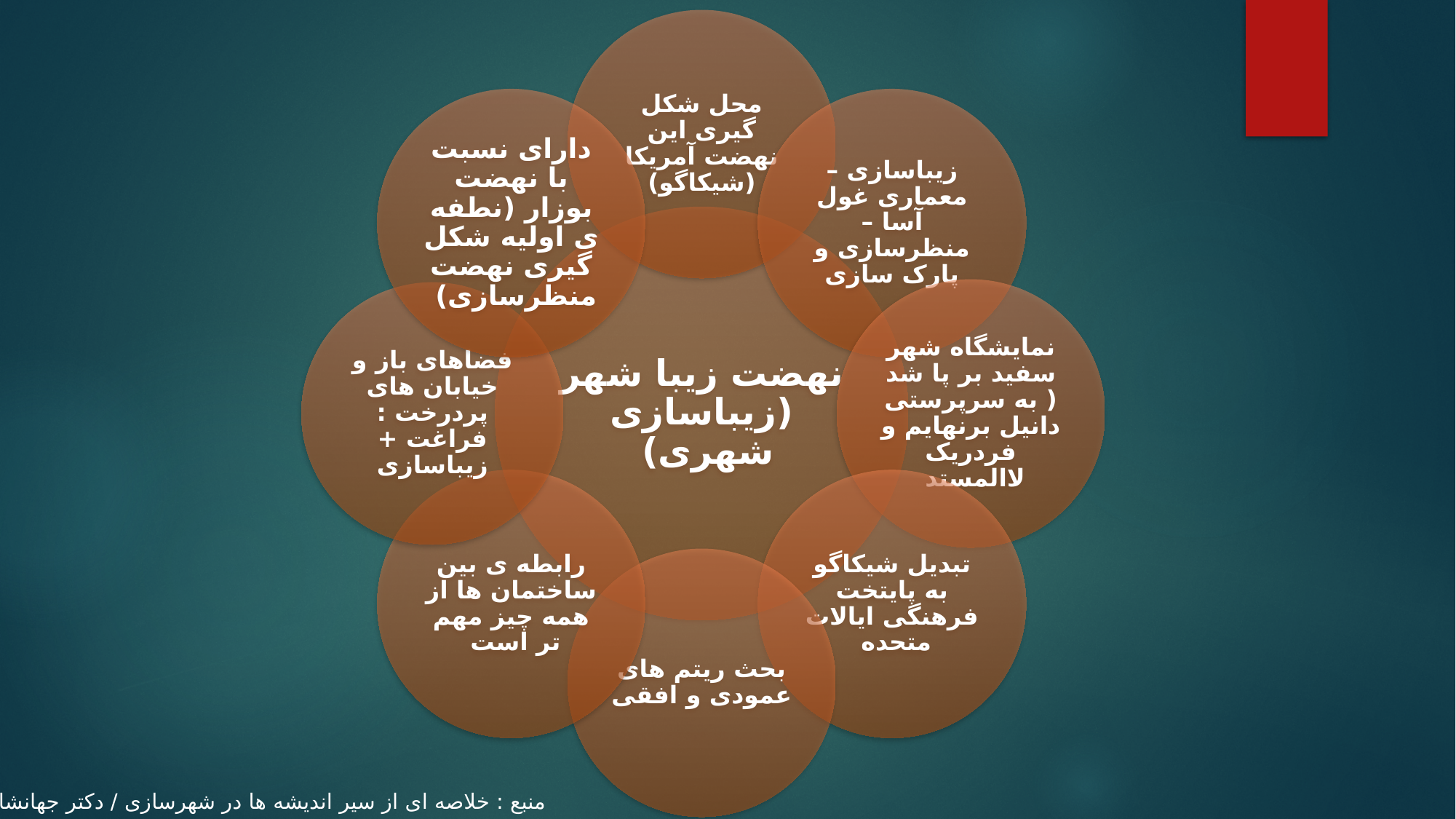

نهضت زیبا شهر (زیباسازی شهری)
محل شکل گیری این نهضت آمریکا (شیکاگو)
زیباسازی –معماری غول آسا – منظرسازی و پارک سازی
نمایشگاه شهر سفید بر پا شد ( به سرپرستی دانیل برنهایم و فردریک لاالمستد
تبدیل شیکاگو به پایتخت فرهنگی ایالات متحده
بحث ریتم های عمودی و افقی
رابطه ی بین ساختمان ها از همه چیز مهم تر است
فضاهای باز و خیابان های پردرخت : فراغت + زیباسازی
دارای نسبت با نهضت بوزار (نطفه ی اولیه شکل گیری نهضت منظرسازی)
منبع : خلاصه ای از سیر اندیشه ها در شهرسازی / دکتر جهانشاه پاکزاد